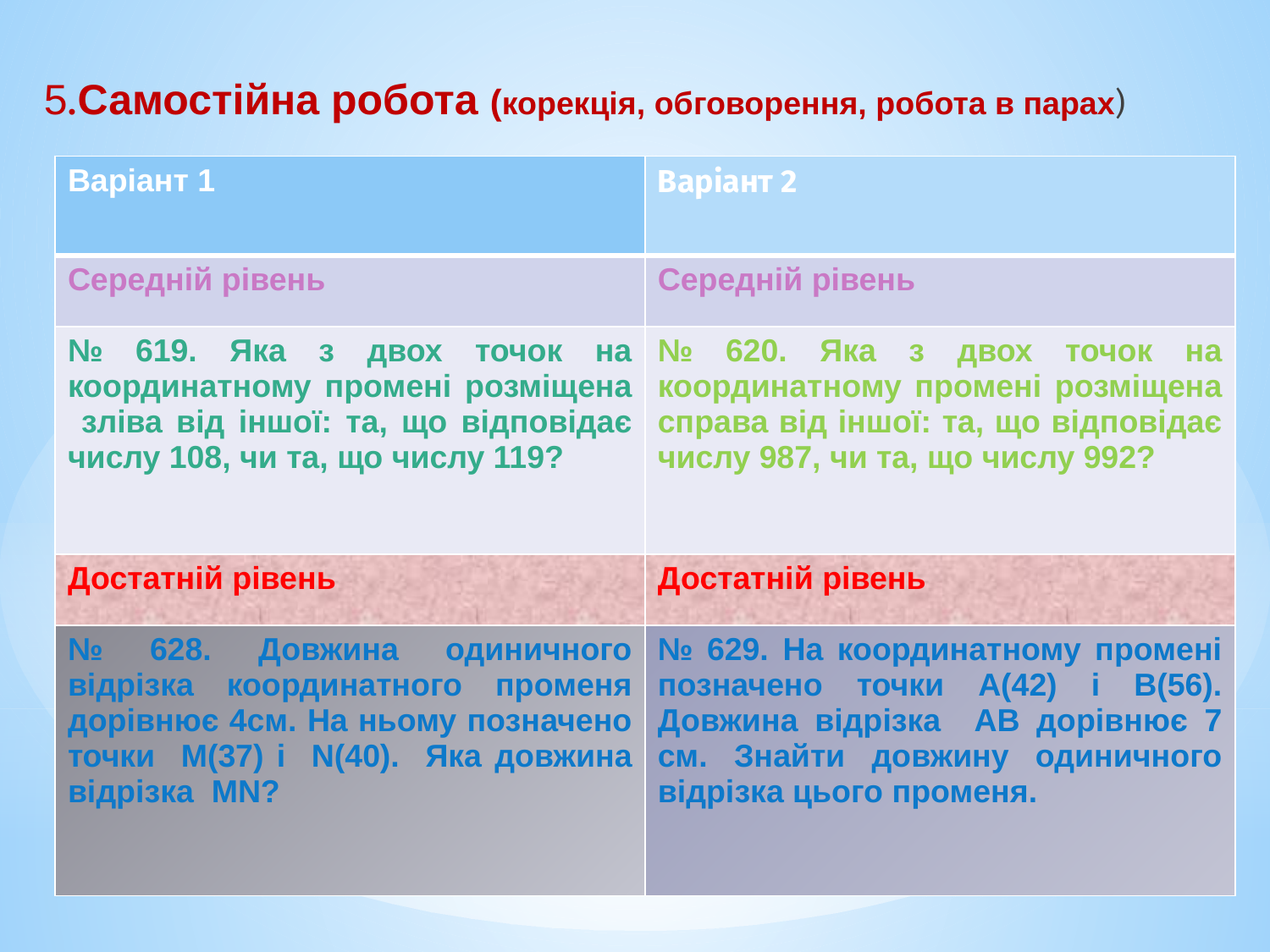

5.Самостійна робота (корекція, обговорення, робота в парах)

| Варіант 1 | Варіант 2 |
| --- | --- |
| Середній рівень | Середній рівень |
| № 619. Яка з двох точок на координатному промені розміщена зліва від іншої: та, що відповідає числу 108, чи та, що числу 119? | № 620. Яка з двох точок на координатному промені розміщена справа від іншої: та, що відповідає числу 987, чи та, що числу 992? |
| Достатній рівень | Достатній рівень |
| № 628. Довжина одиничного відрізка координатного променя дорівнює 4см. На ньому позначено точки M(37) і N(40). Яка довжина відрізка MN? | № 629. На координатному промені позначено точки A(42) і B(56). Довжина відрізка AB дорівнює 7 см. Знайти довжину одиничного відрізка цього променя. |
#